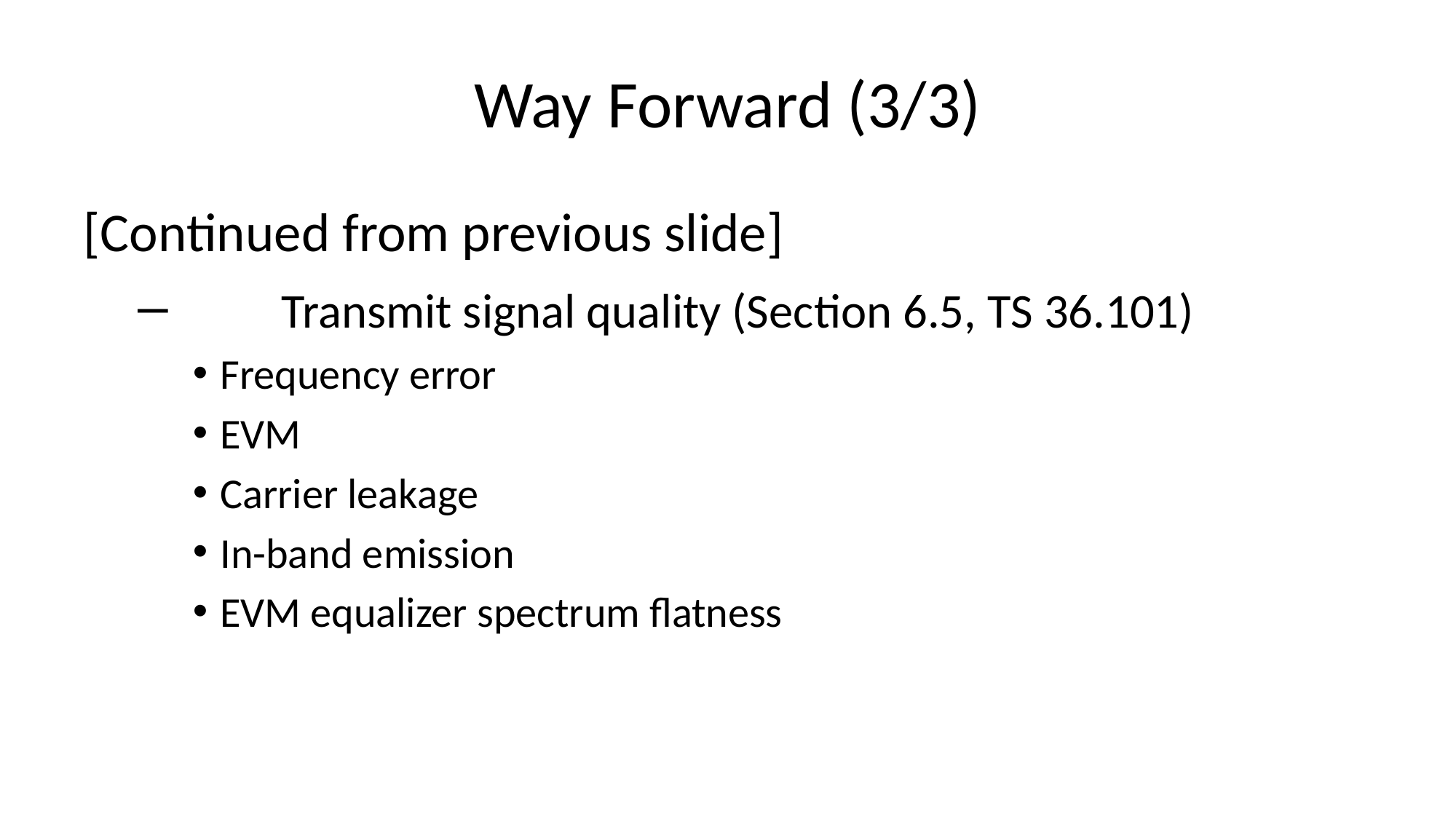

# Way Forward (3/3)
[Continued from previous slide]
	Transmit signal quality (Section 6.5, TS 36.101)
Frequency error
EVM
Carrier leakage
In-band emission
EVM equalizer spectrum flatness